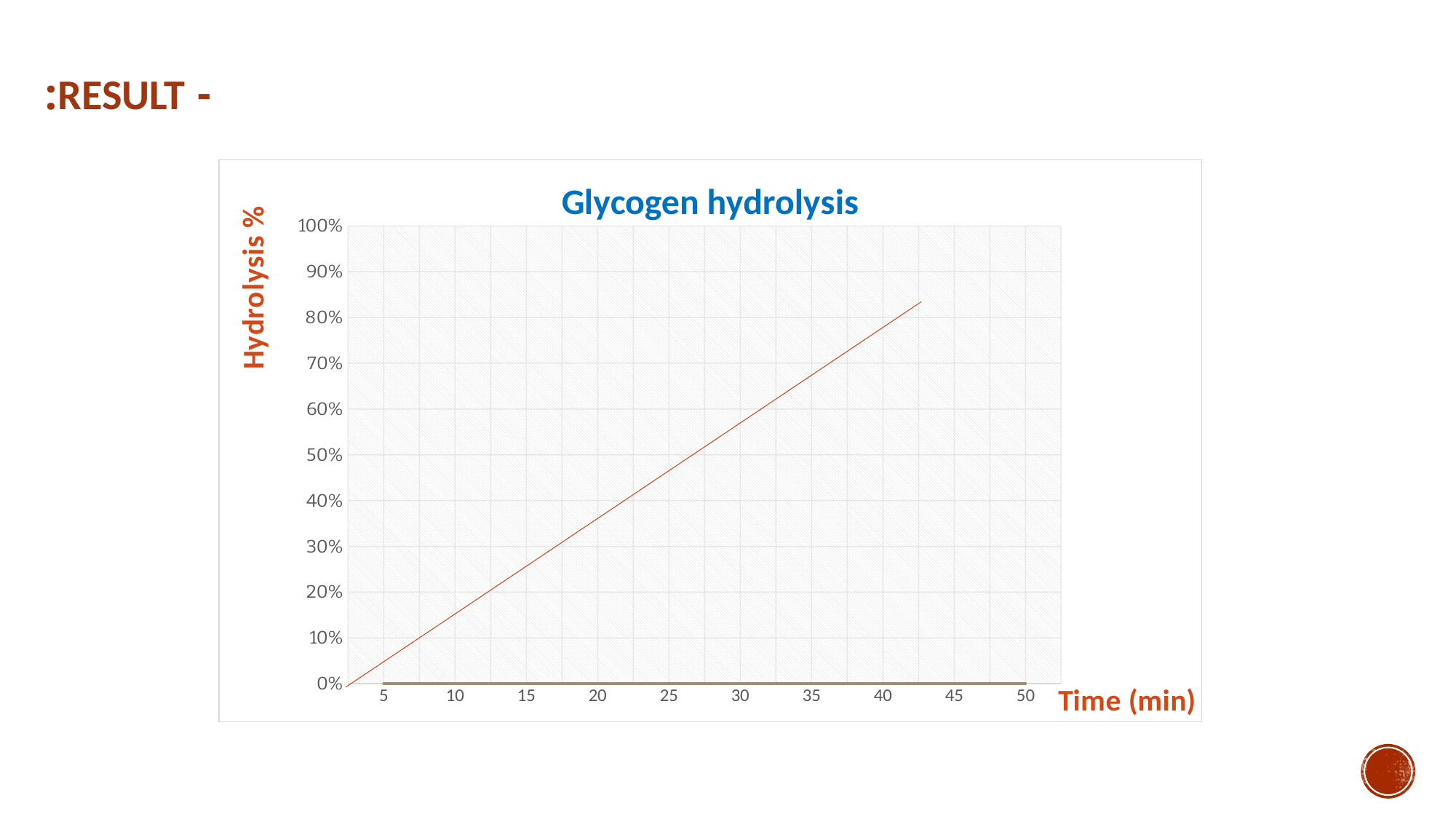

# - Result:

### Chart: Glycogen hydrolysis

| Category | عمود3 |
|---|---|
| 5 | None |
| 10 | None |
| 15 | None |
| 20 | None |
| 25 | None |
| 30 | None |
| 35 | None |
| 40 | None |
| 45 | None |
| 50 | None |